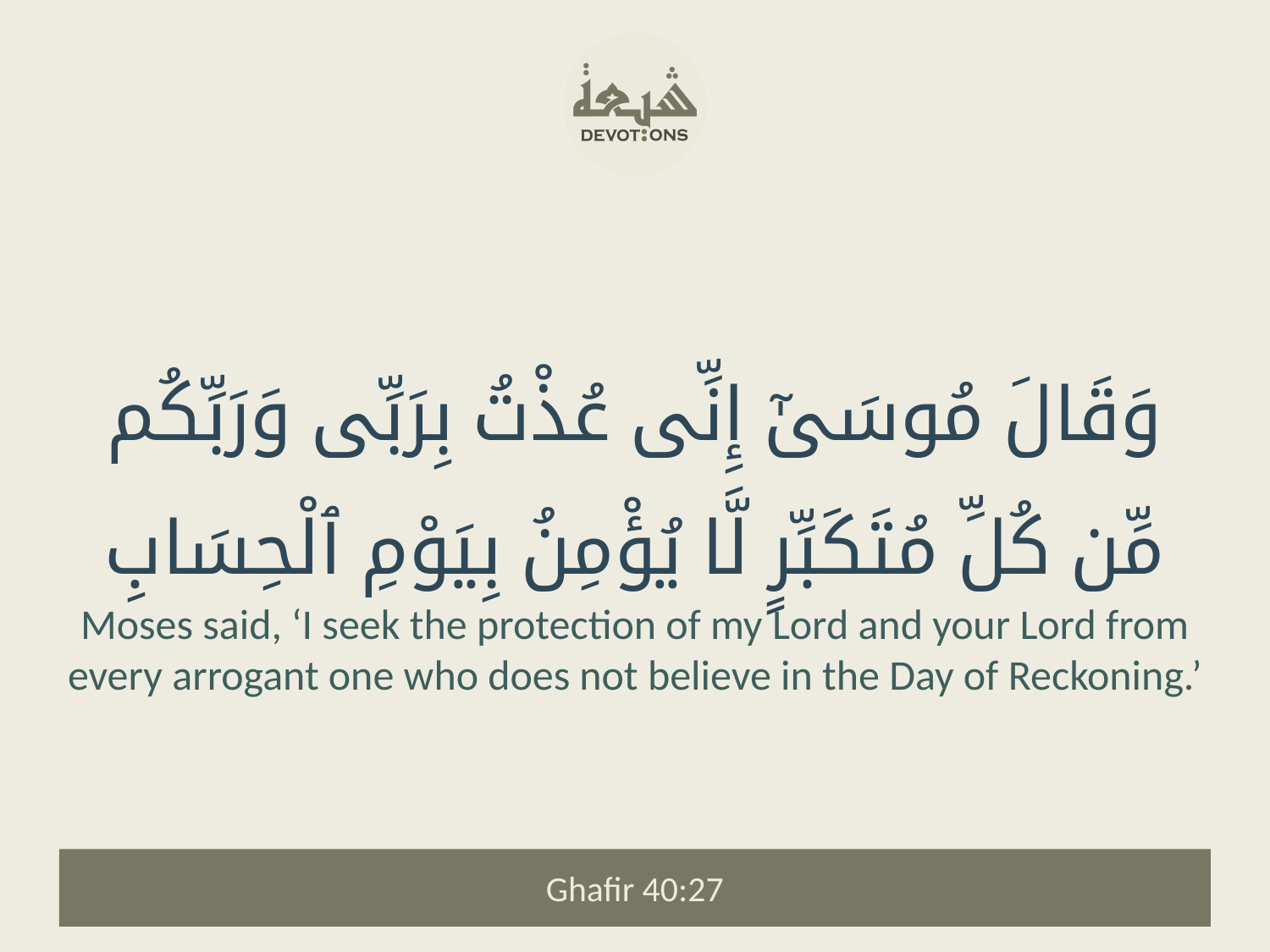

وَقَالَ مُوسَىٰٓ إِنِّى عُذْتُ بِرَبِّى وَرَبِّكُم مِّن كُلِّ مُتَكَبِّرٍ لَّا يُؤْمِنُ بِيَوْمِ ٱلْحِسَابِ
Moses said, ‘I seek the protection of my Lord and your Lord from every arrogant one who does not believe in the Day of Reckoning.’
Ghafir 40:27